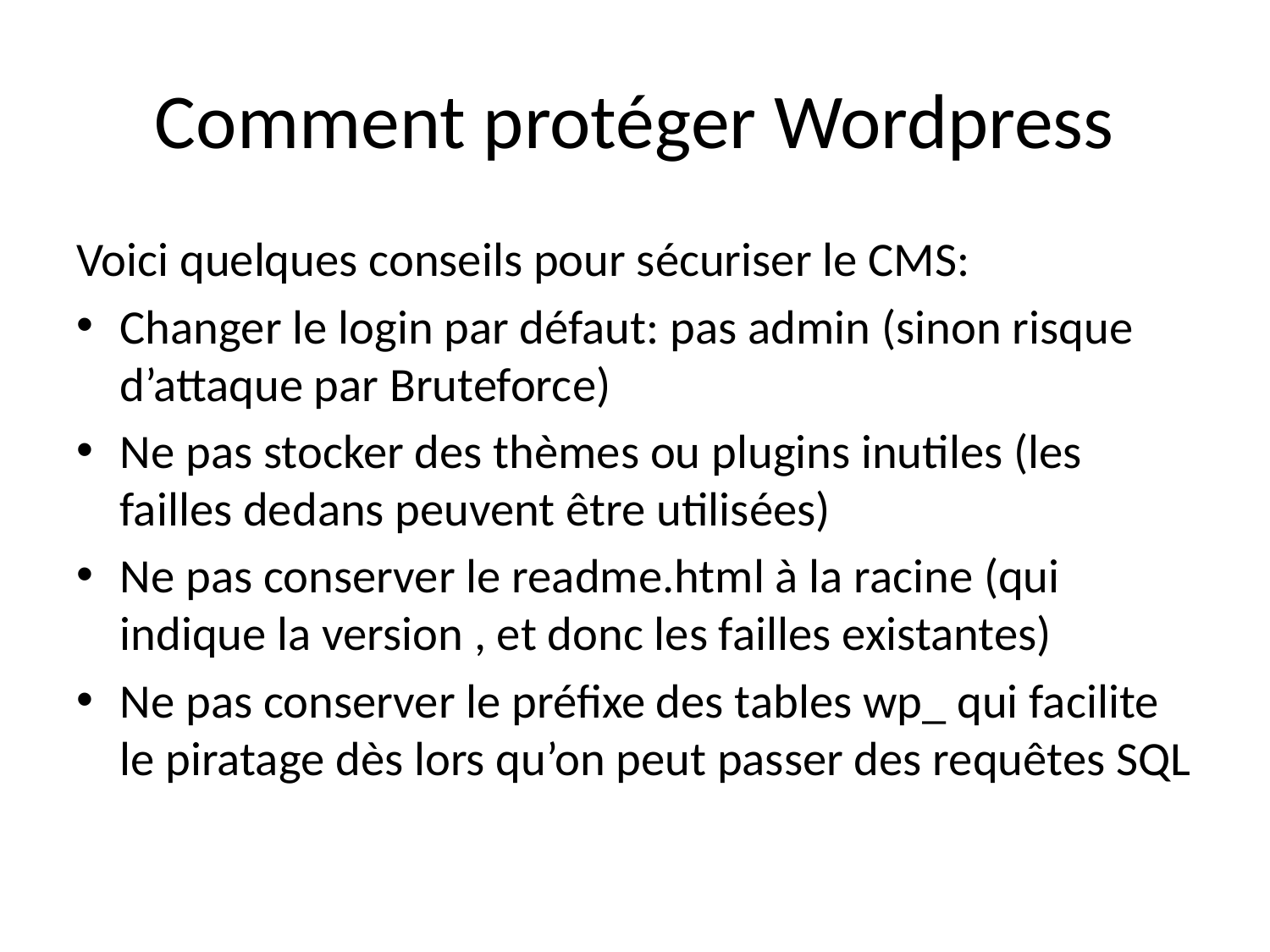

# Comment protéger Wordpress
Voici quelques conseils pour sécuriser le CMS:
Changer le login par défaut: pas admin (sinon risque d’attaque par Bruteforce)
Ne pas stocker des thèmes ou plugins inutiles (les failles dedans peuvent être utilisées)
Ne pas conserver le readme.html à la racine (qui indique la version , et donc les failles existantes)
Ne pas conserver le préfixe des tables wp_ qui facilite le piratage dès lors qu’on peut passer des requêtes SQL